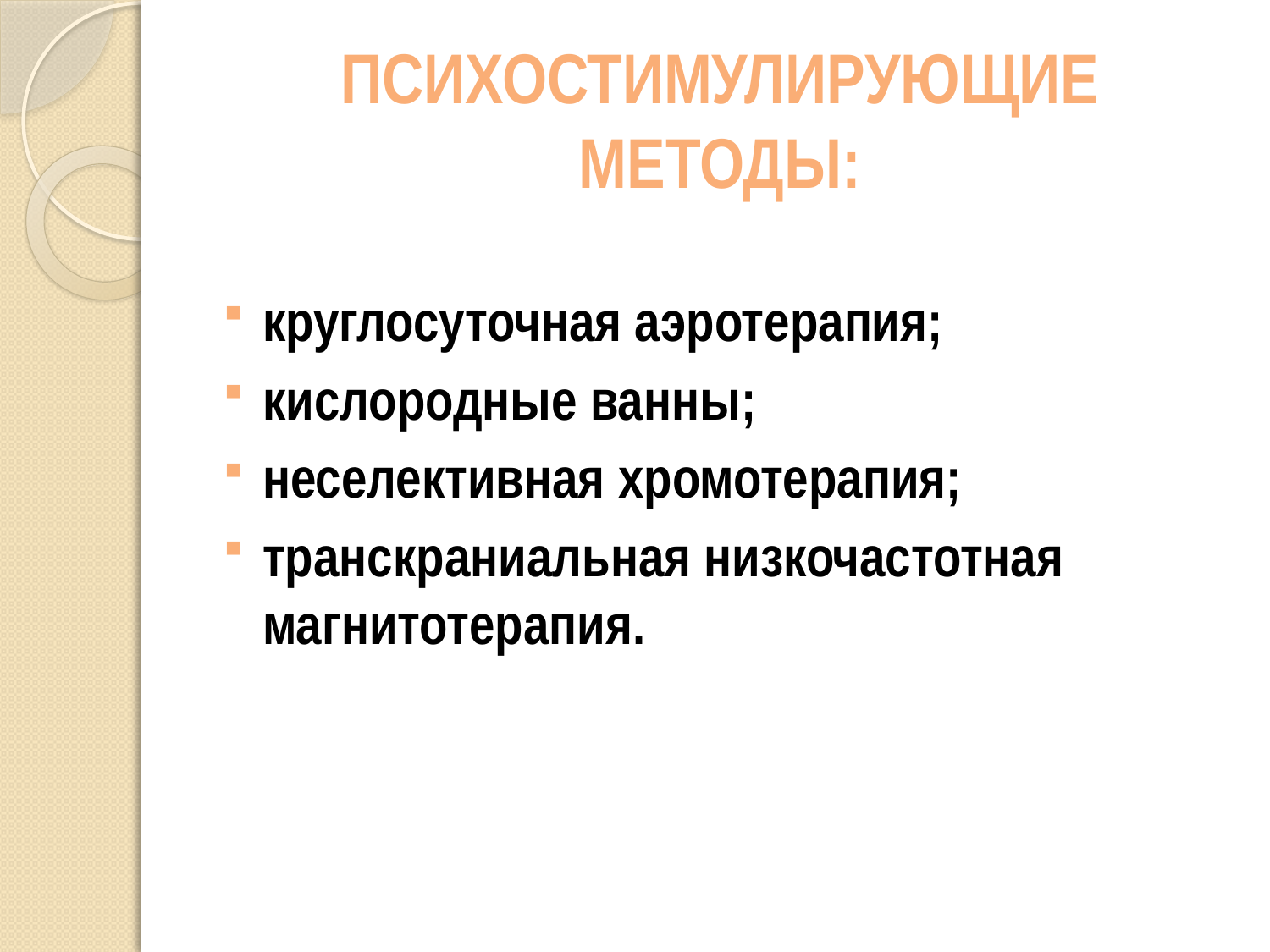

# ПСИХОСТИМУЛИРУЮЩИЕ МЕТОДЫ:

круглосуточная аэротерапия;
кислородные ванны;
неселективная хромотерапия;
транскраниальная низкочастотная магнитотерапия.